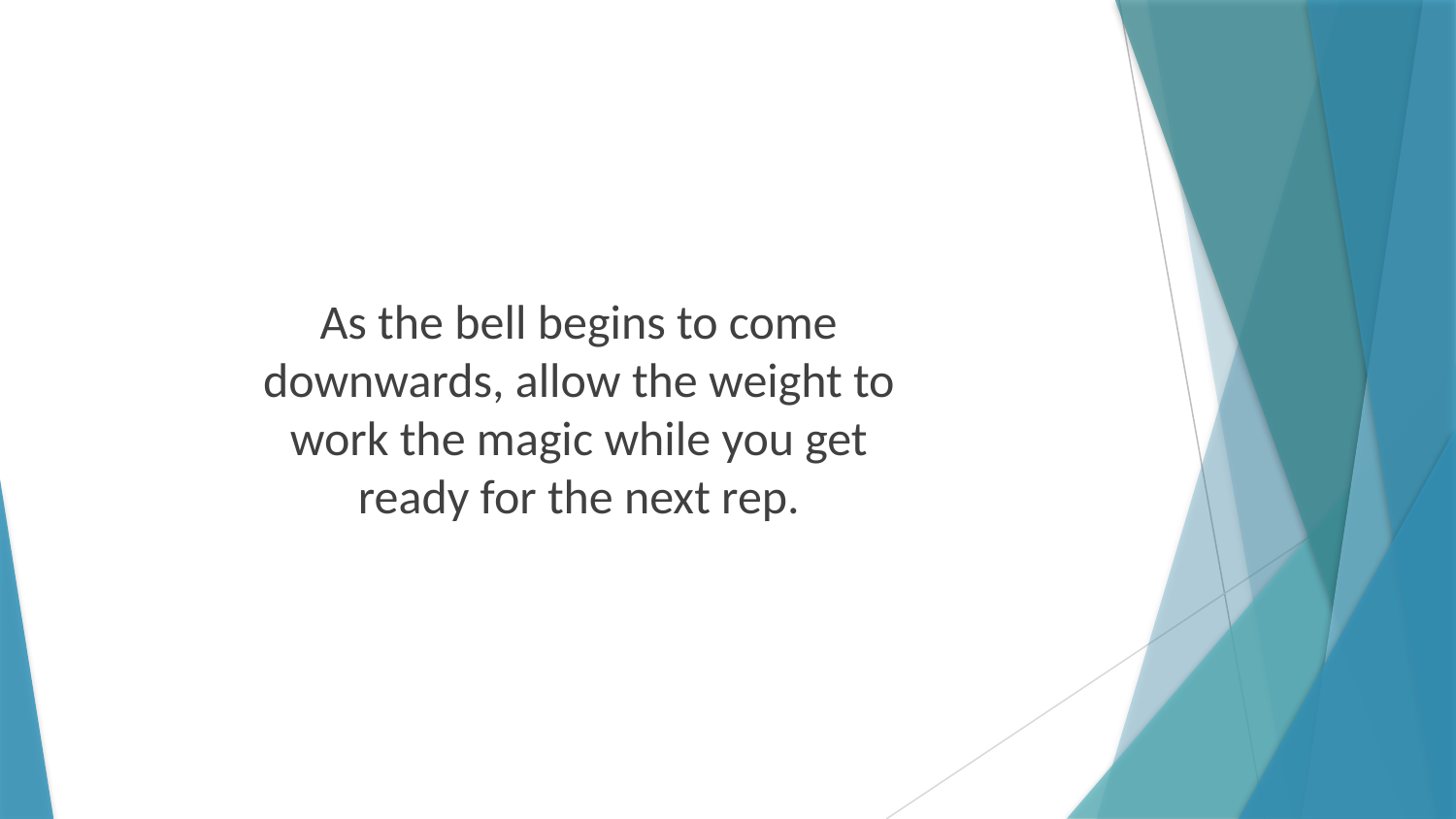

As the bell begins to come downwards, allow the weight to work the magic while you get ready for the next rep.